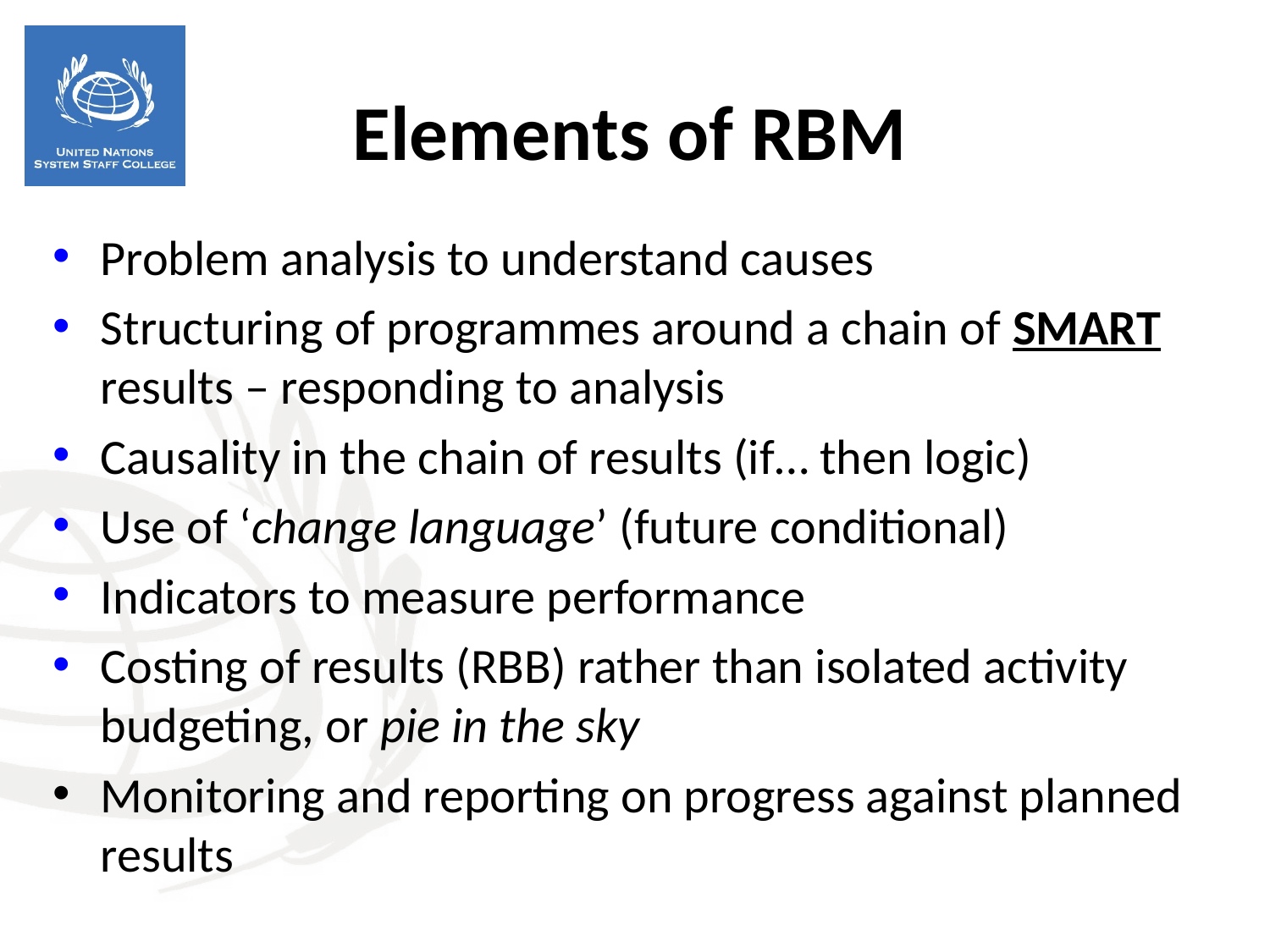

Elements of RBM
Problem analysis to understand causes
Structuring of programmes around a chain of SMART results – responding to analysis
Causality in the chain of results (if… then logic)
Use of ‘change language’ (future conditional)
Indicators to measure performance
Costing of results (RBB) rather than isolated activity budgeting, or pie in the sky
Monitoring and reporting on progress against planned results